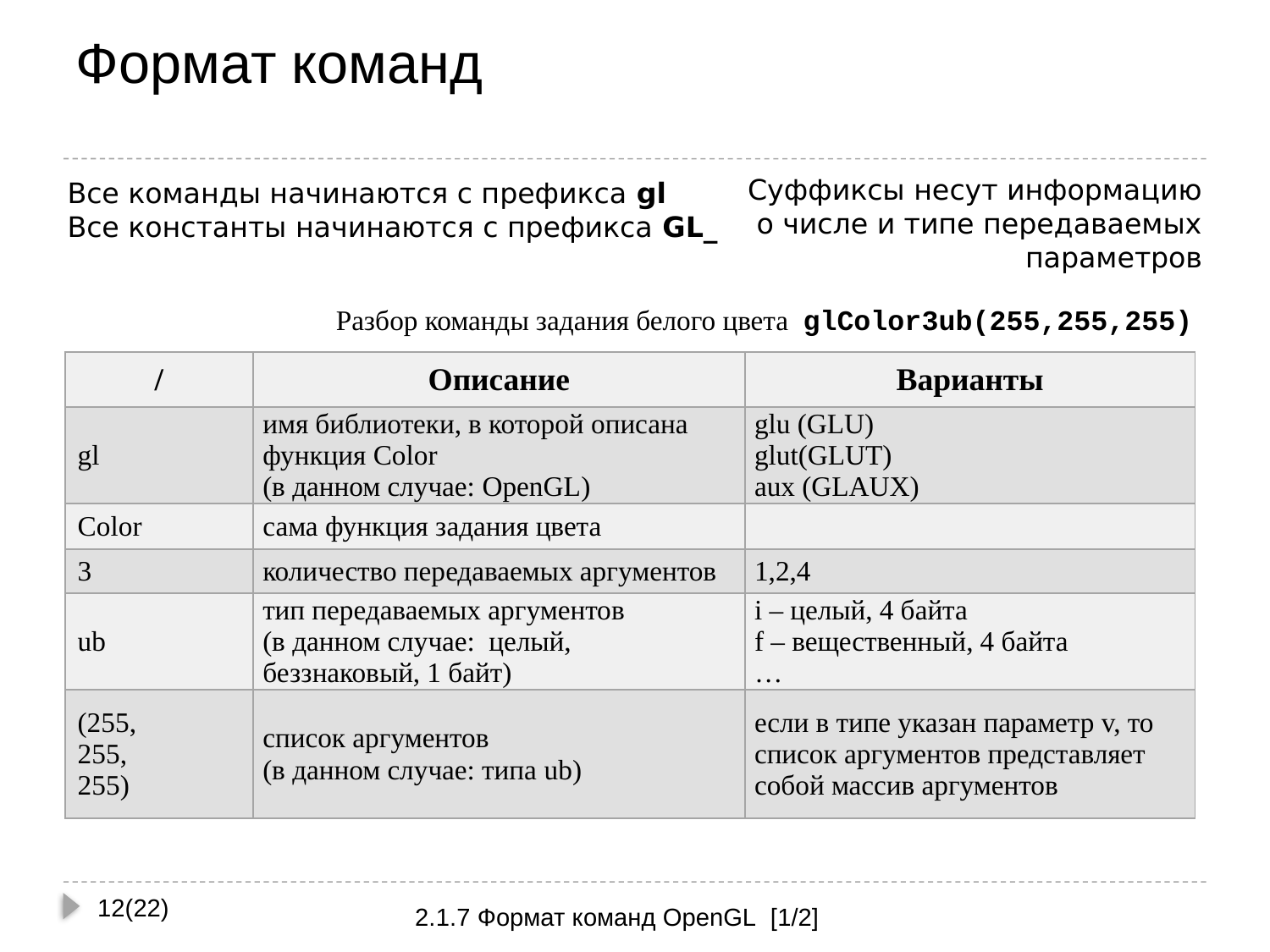

# Формат команд
Суффиксы несут информацию о числе и типе передаваемых параметров

Все команды начинаются с префикса gl
Все константы начинаются с префикса GL_

Разбор команды задания белого цвета  glColor3ub(255,255,255)
| / | Описание | Варианты |
| --- | --- | --- |
| gl | имя библиотеки, в которой описана функция Color (в данном случае: OpenGL) | glu (GLU) glut(GLUT) aux (GLAUX) |
| Color | сама функция задания цвета |  |
| 3 | количество передаваемых аргументов | 1,2,4 |
| ub | тип передаваемых аргументов (в данном случае: целый, беззнаковый, 1 байт) | i – целый, 4 байта f – вещественный, 4 байта … |
| (255, 255, 255) | список аргументов (в данном случае: типа ub) | если в типе указан параметр v, то список аргументов представляет собой массив аргументов |
12(22)
2.1.7 Формат команд OpenGL  [1/2]